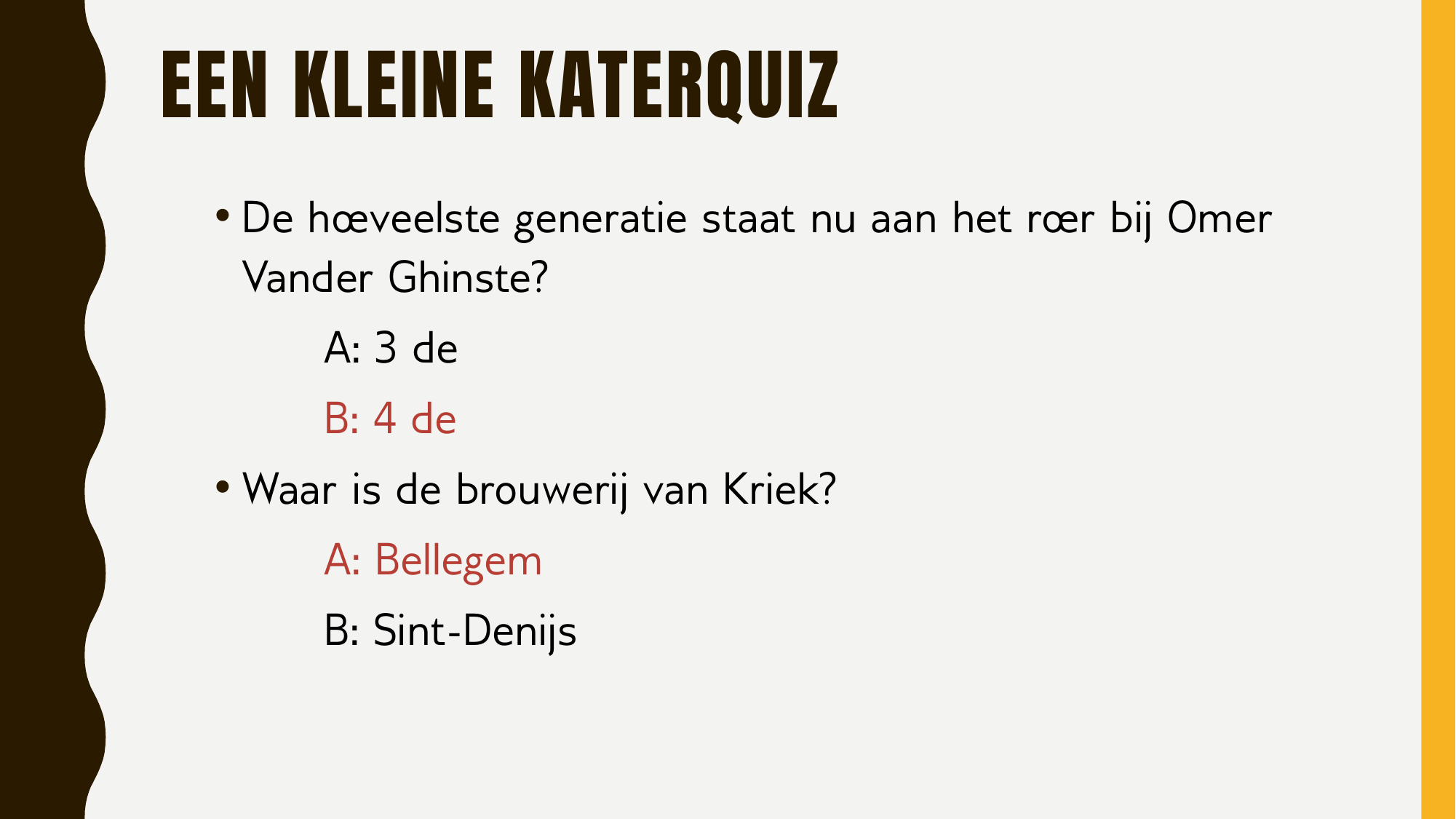

# een kleine katerquiz
De hoeveelste generatie staat nu aan het roer bij Omer Vander Ghinste?
	A: 3 de
	B: 4 de
Waar is de brouwerij van Kriek?
	A: Bellegem
	B: Sint-Denijs